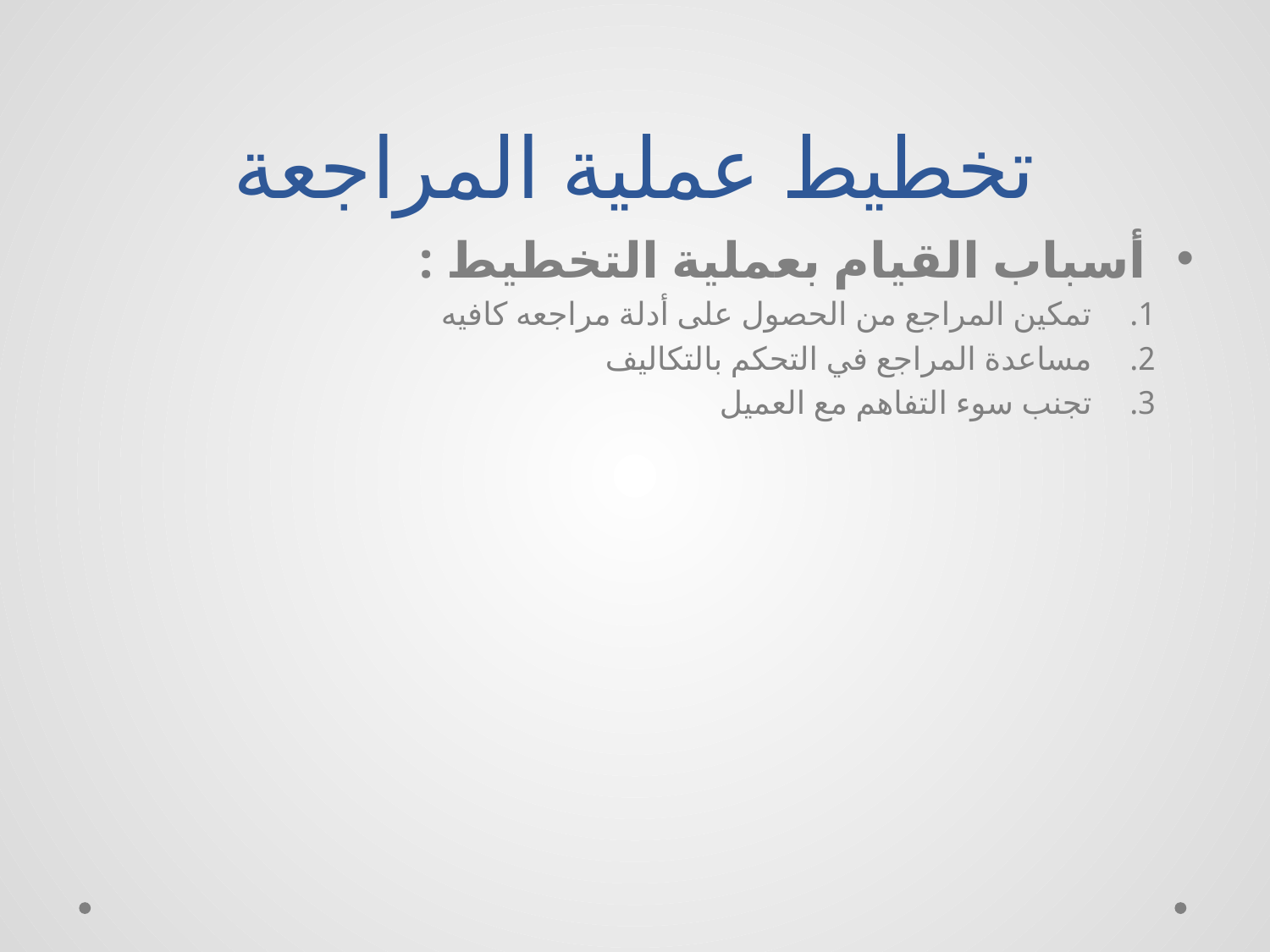

# تخطيط عملية المراجعة
أسباب القيام بعملية التخطيط :
تمكين المراجع من الحصول على أدلة مراجعه كافيه
مساعدة المراجع في التحكم بالتكاليف
تجنب سوء التفاهم مع العميل